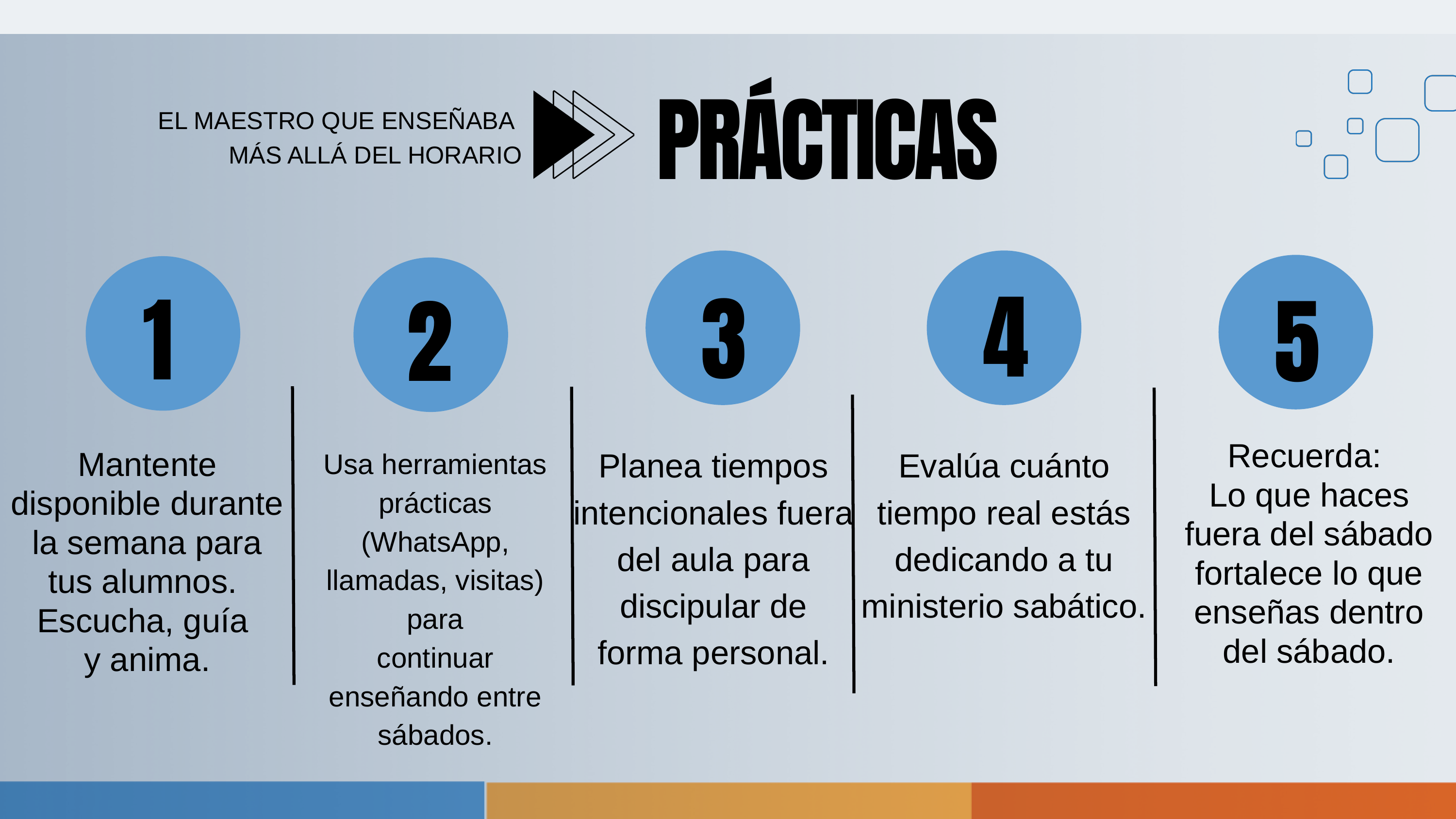

PRÁCTICAS

EL MAESTRO QUE ENSEÑABA
MÁS ALLÁ DEL HORARIO

4
3
1
2
5

Recuerda:
Lo que haces fuera del sábado fortalece lo que enseñas dentro del sábado.
Planea tiempos intencionales fuera del aula para discipular de forma personal.
Evalúa cuánto tiempo real estás dedicando a tu ministerio sabático.
Usa herramientas prácticas (WhatsApp, llamadas, visitas) para
continuar enseñando entre sábados.
Mantente disponible durante la semana para tus alumnos.
Escucha, guía
y anima.